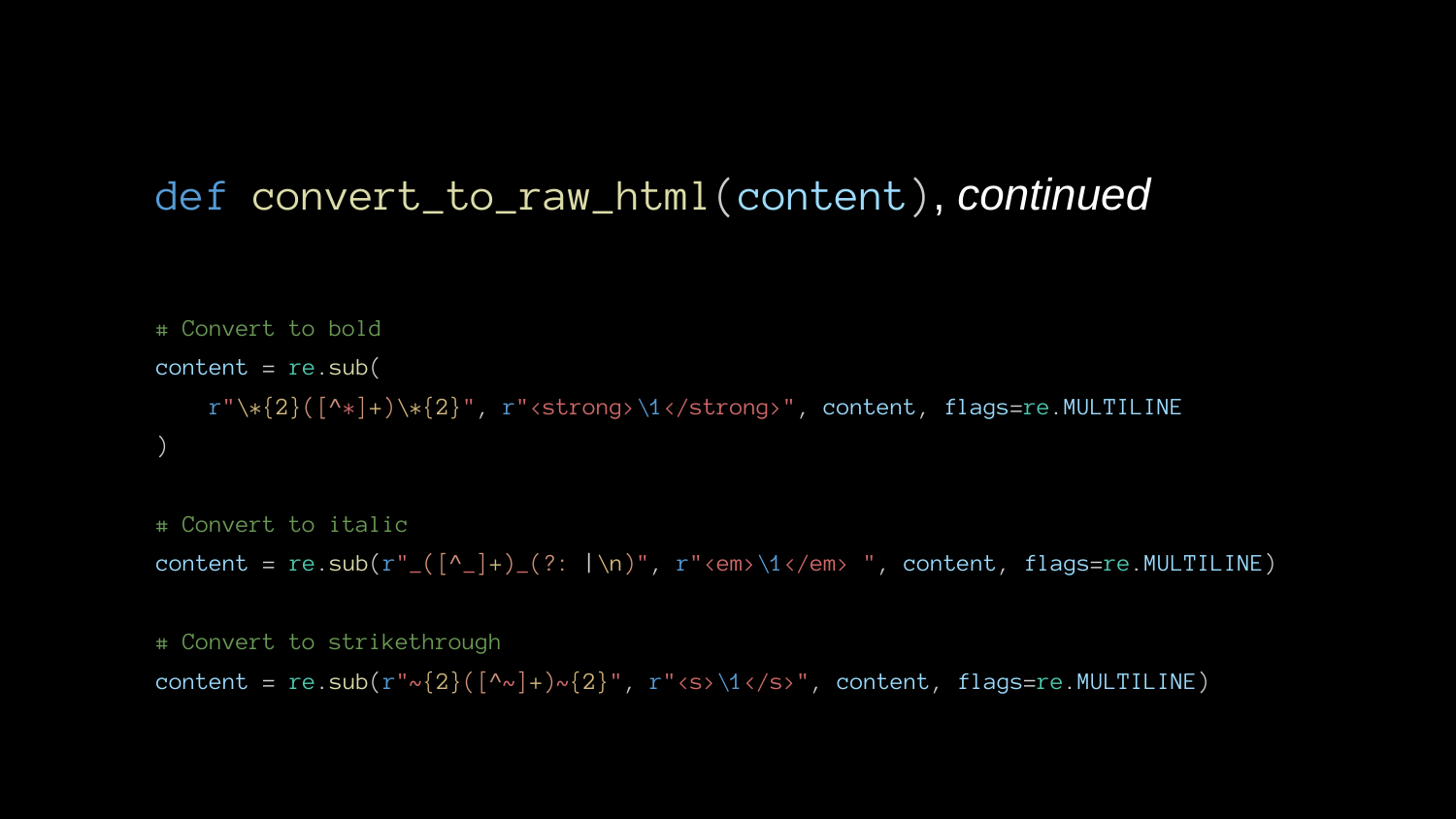

def convert_to_raw_html(content), continued
# Convert to bold
content = re.sub(
    r"\*{2}([^*]+)\*{2}", r"<strong>\1</strong>", content, flags=re.MULTILINE
)

# Convert to italic
content = re.sub(r"_([^_]+)_(?: |\n)", r"<em>\1</em> ", content, flags=re.MULTILINE)

# Convert to strikethrough
content = re.sub(r"~{2}([^~]+)~{2}", r"<s>\1</s>", content, flags=re.MULTILINE)